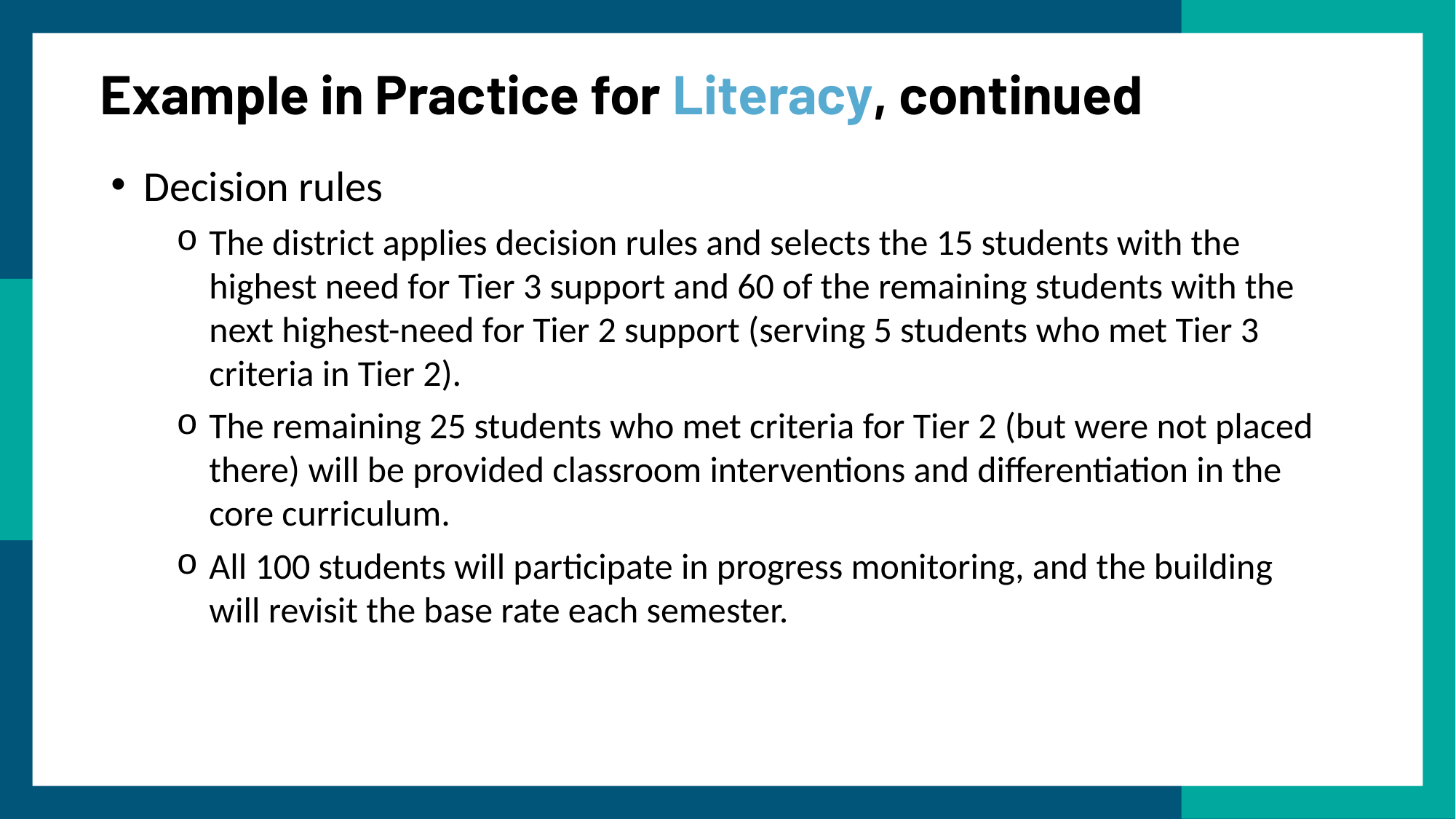

# Example in Practice for Literacy, continued
Decision rules
The district applies decision rules and selects the 15 students with the highest need for Tier 3 support and 60 of the remaining students with the next highest-need for Tier 2 support (serving 5 students who met Tier 3 criteria in Tier 2).
The remaining 25 students who met criteria for Tier 2 (but were not placed there) will be provided classroom interventions and differentiation in the core curriculum.  ​
All 100 students will participate in progress monitoring, and the building will revisit the base rate each semester.